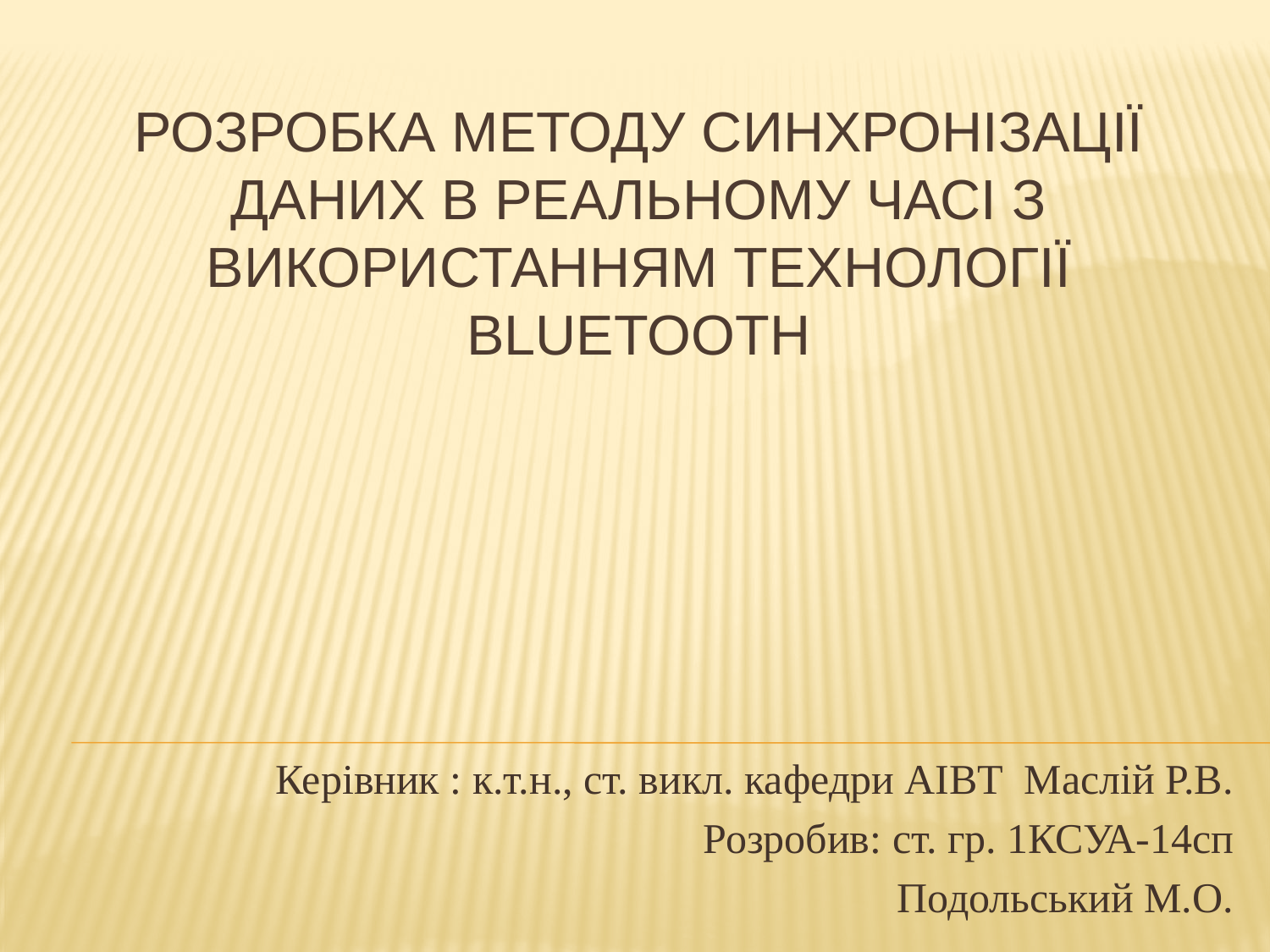

# Розробка методу синхронізації даних в реальному часі з використанням технології Bluetooth
   Керівник : к.т.н., ст. викл. кафедри АІВТ  Маслій Р.В.
Розробив: ст. гр. 1КСУА-14сп
Подольський М.О.